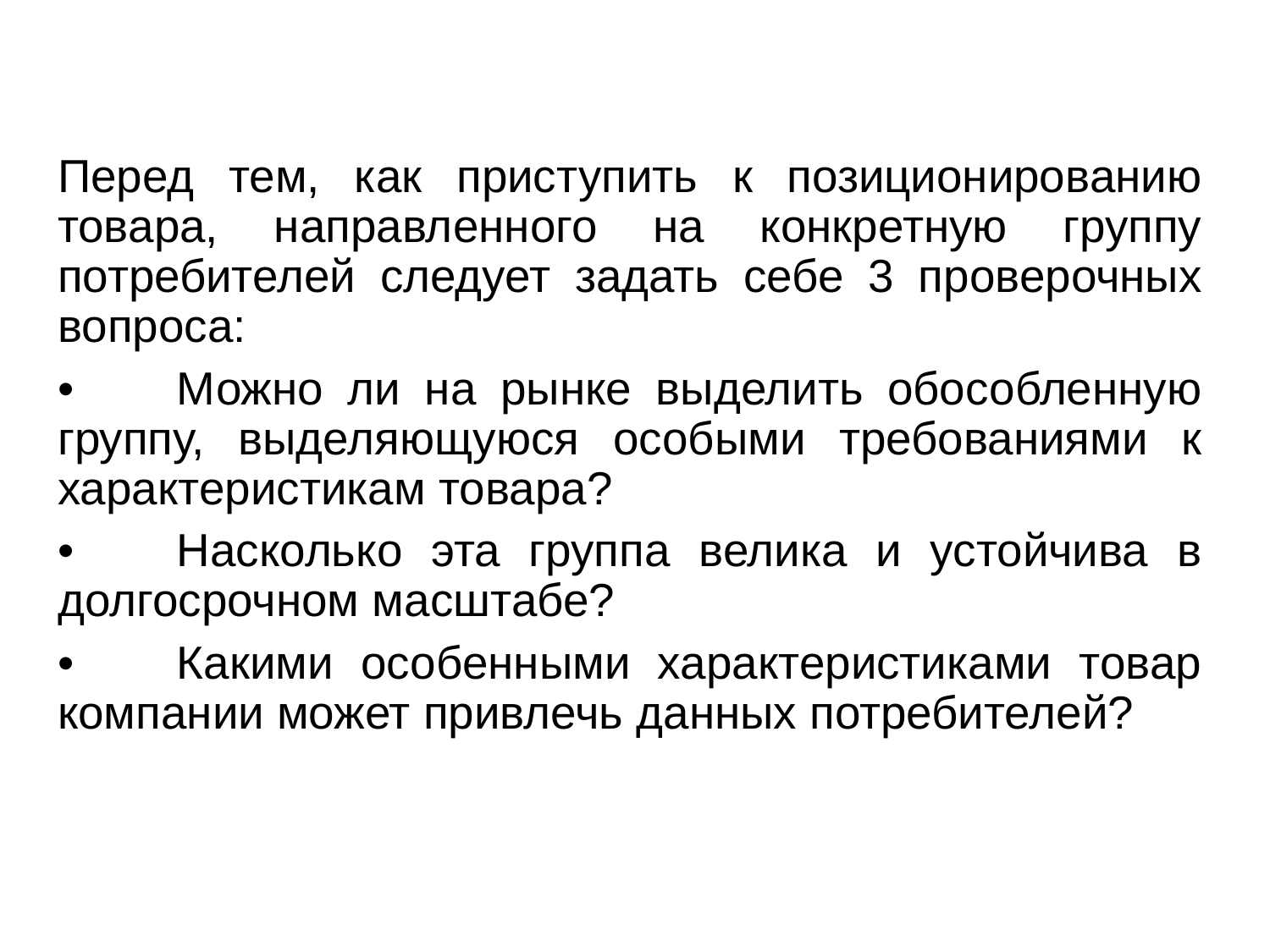

Перед тем, как приступить к позиционированию товара, направленного на конкретную группу потребителей следует задать себе 3 проверочных вопроса:
•	Можно ли на рынке выделить обособленную группу, выделяющуюся особыми требованиями к характеристикам товара?
•	Насколько эта группа велика и устойчива в долгосрочном масштабе?
•	Какими особенными характеристиками товар компании может привлечь данных потребителей?